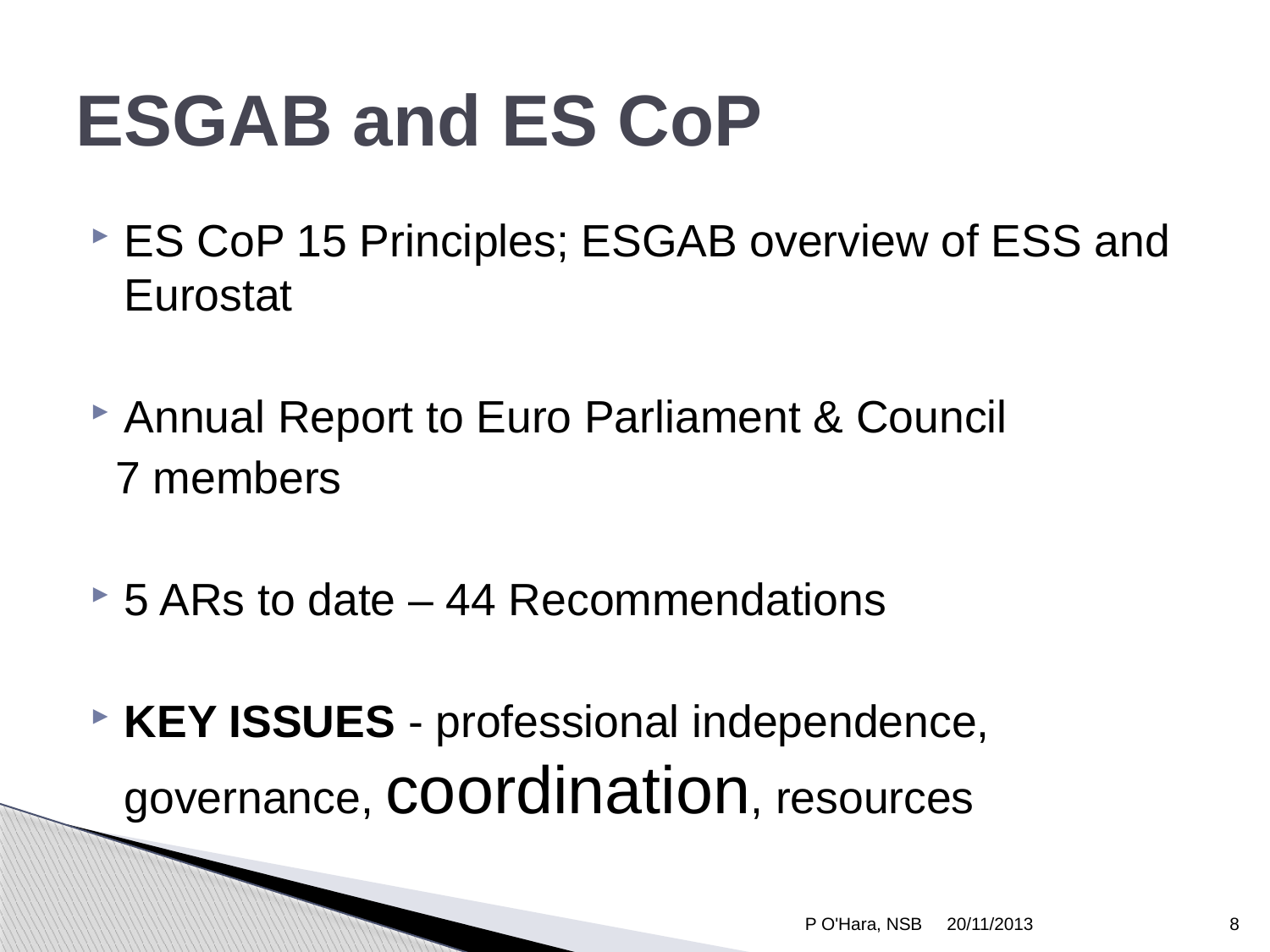

# ESGAB and ES CoP
ES CoP 15 Principles; ESGAB overview of ESS and Eurostat

Annual Report to Euro Parliament & Council
  7 members

5 ARs to date – 44 Recommendations

KEY ISSUES - professional independence, governance, coordination, resources
P O'Hara, NSB
20/11/2013
8